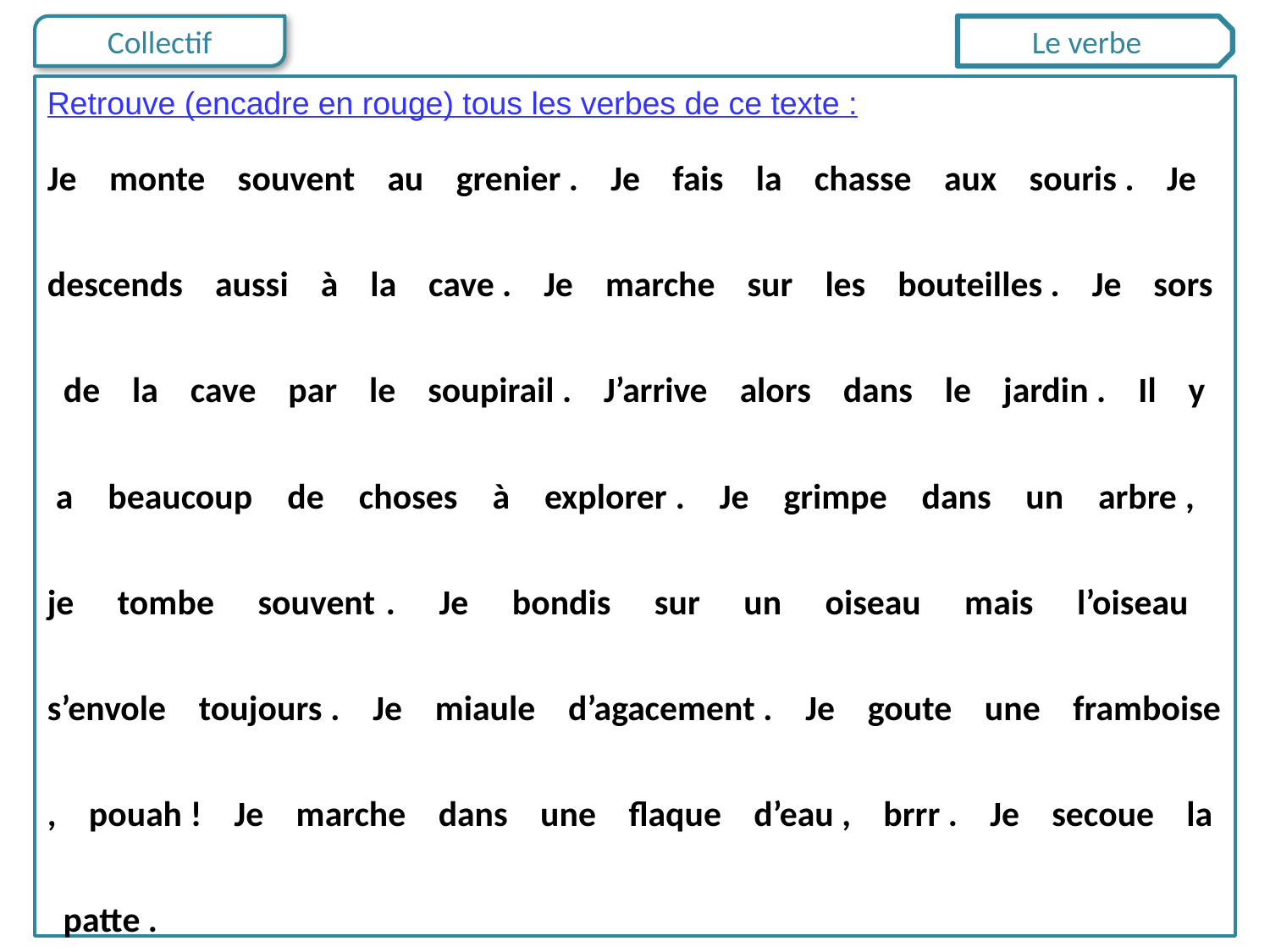

Le verbe
Retrouve (encadre en rouge) tous les verbes de ce texte :

Je    monte    souvent    au    grenier .    Je    fais    la    chasse    aux    souris .    Je    descends    aussi    à    la    cave .    Je    marche    sur    les    bouteilles .    Je    sors    de    la    cave    par    le    soupirail .    J’arrive    alors    dans    le    jardin .    Il    y    a    beaucoup    de    choses    à    explorer .    Je    grimpe    dans    un    arbre ,    je    tombe    souvent .    Je    bondis    sur    un    oiseau    mais    l’oiseau    s’envole    toujours .    Je    miaule    d’agacement .    Je    goute    une    framboise ,    pouah !    Je    marche    dans    une    flaque    d’eau ,    brrr .    Je    secoue    la    patte .